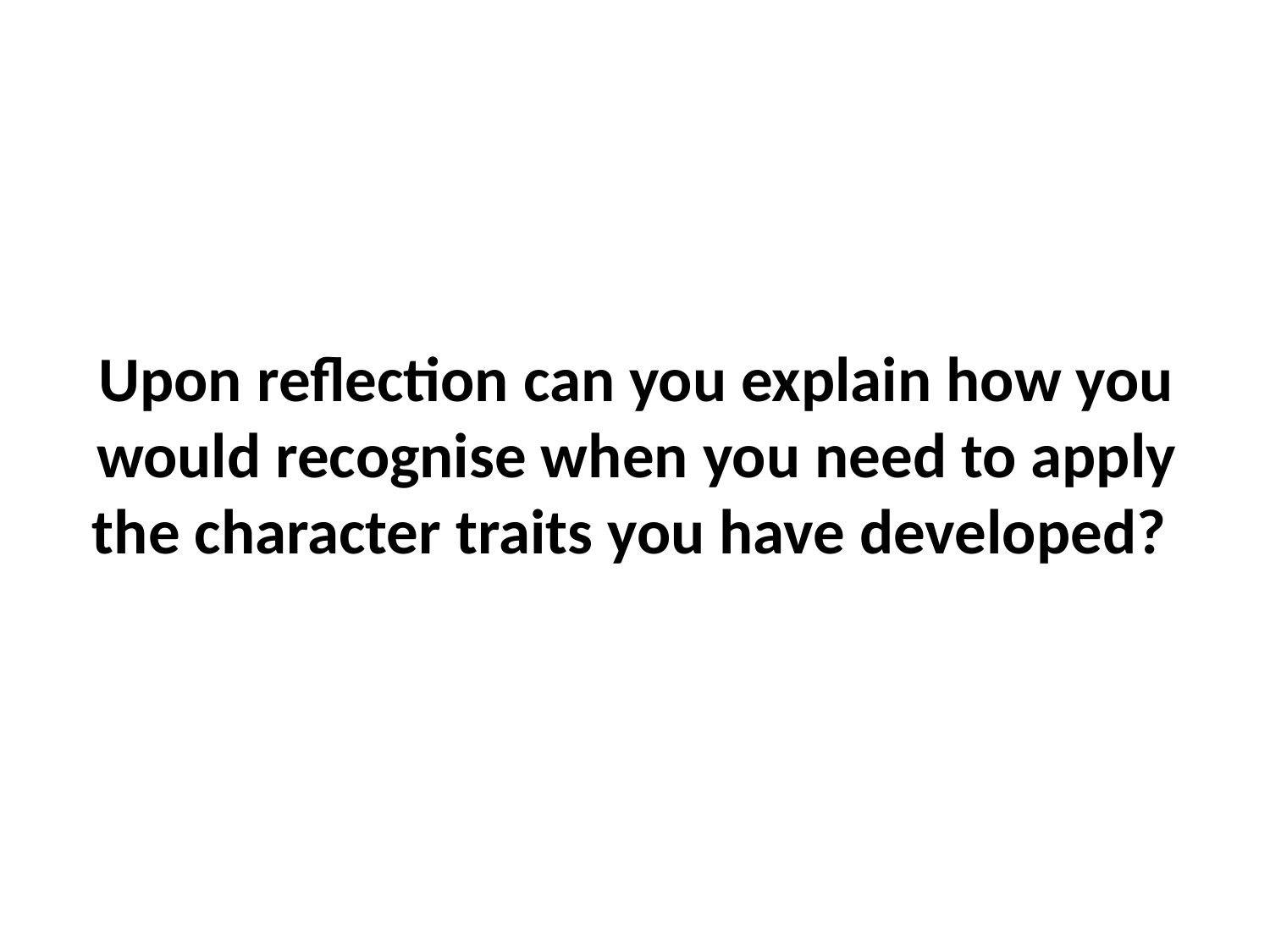

# Upon reflection can you explain how you would recognise when you need to apply the character traits you have developed?